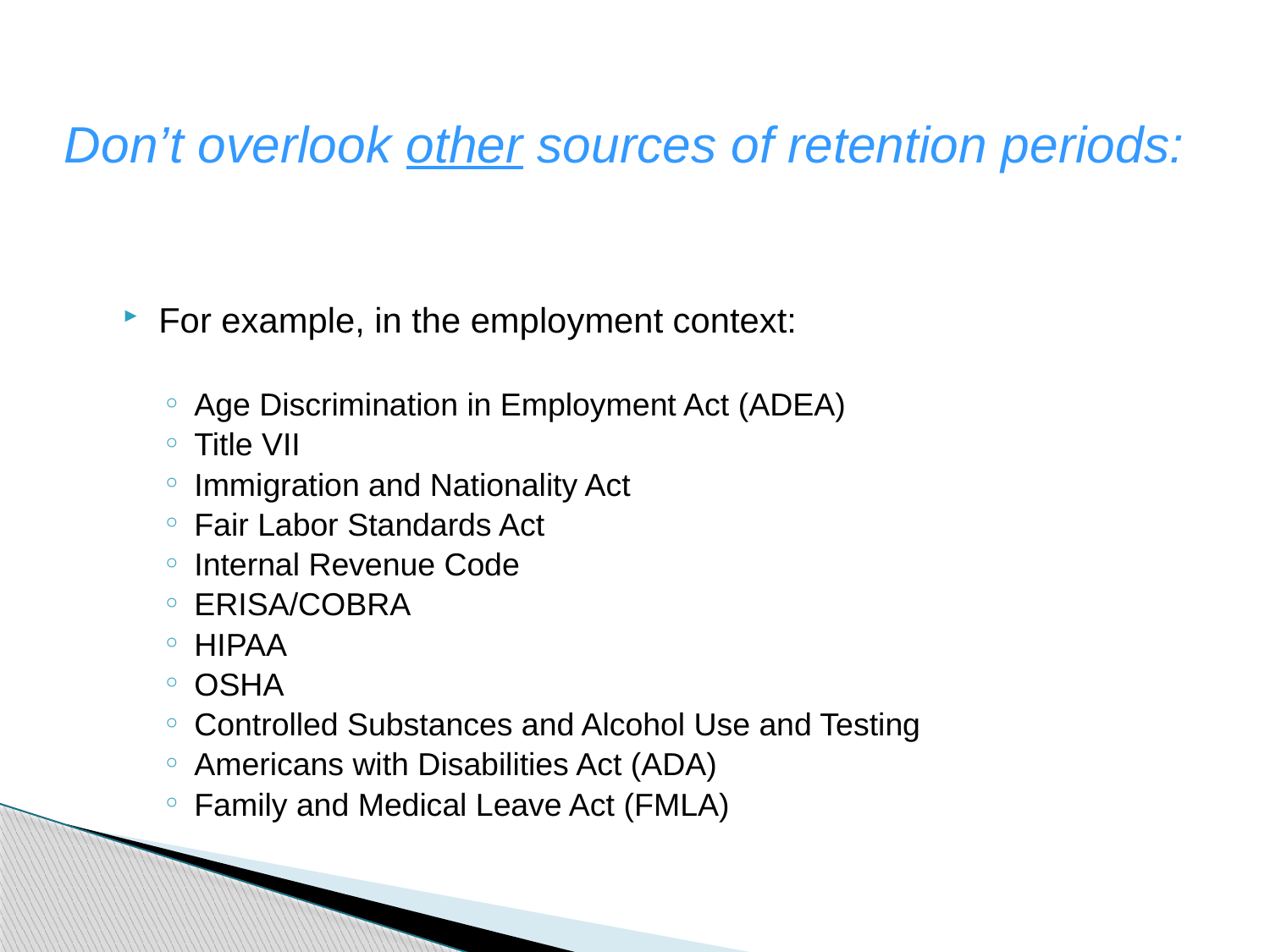

Don’t overlook other sources of retention periods:
For example, in the employment context:
Age Discrimination in Employment Act (ADEA)
Title VII
Immigration and Nationality Act
Fair Labor Standards Act
Internal Revenue Code
ERISA/COBRA
HIPAA
OSHA
Controlled Substances and Alcohol Use and Testing
Americans with Disabilities Act (ADA)
Family and Medical Leave Act (FMLA)